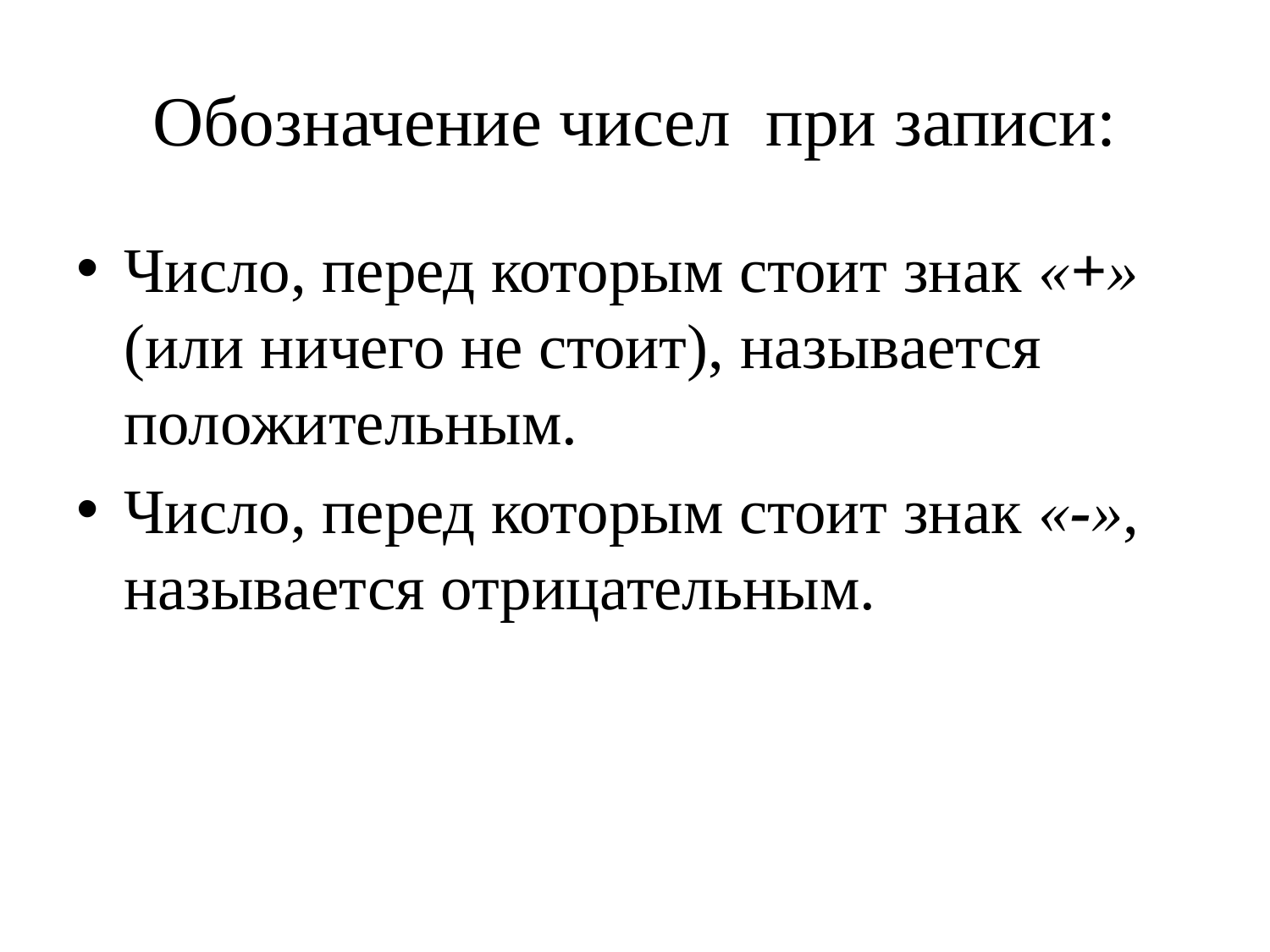

# Обозначение чисел  при записи:
Число, перед которым стоит знак «+» (или ничего не стоит), называется положительным.
Число, перед которым стоит знак «-», называется отрицательным.